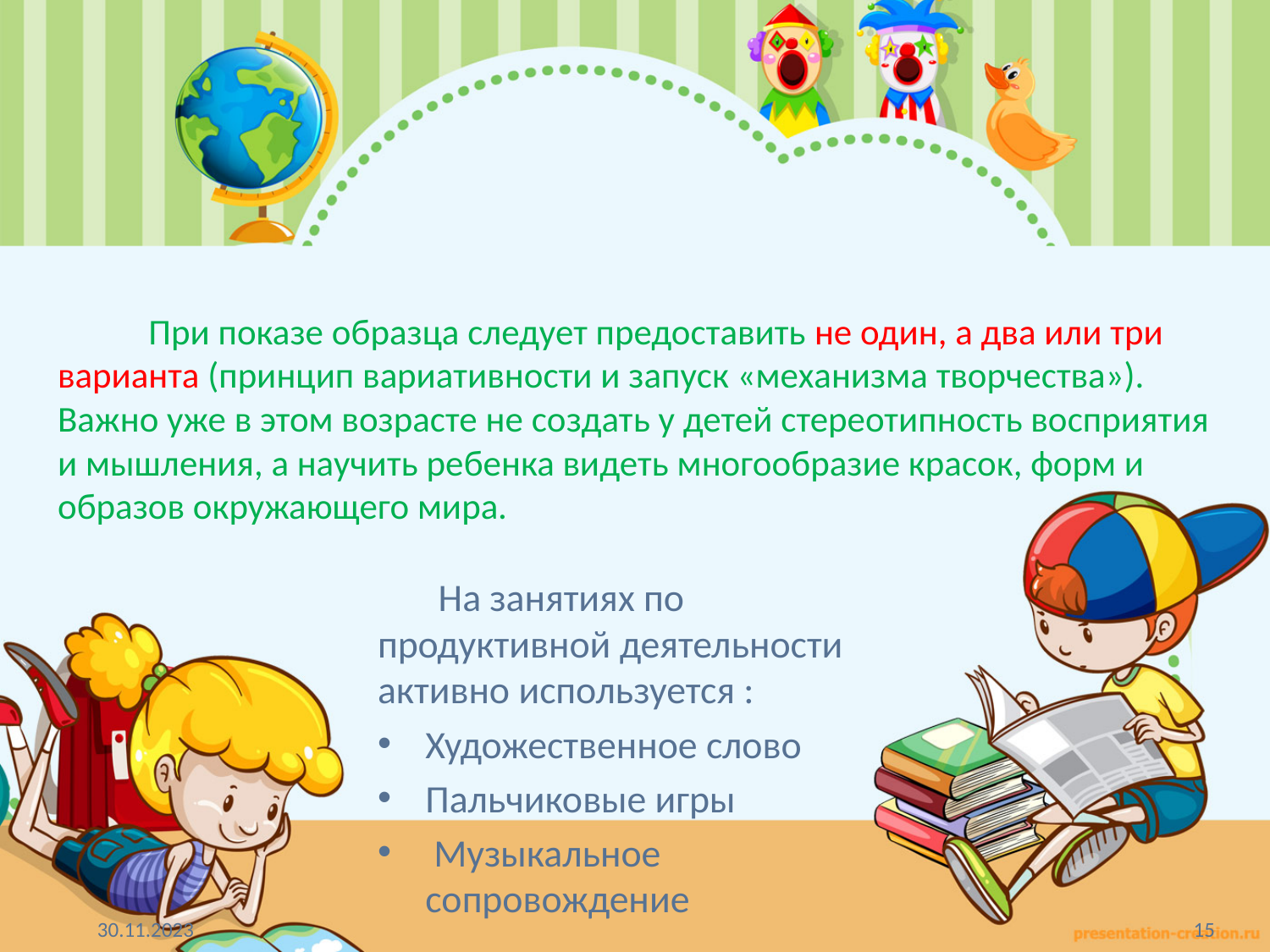

# При показе образца следует предоставить не один, а два или три варианта (принцип вариативности и запуск «механизма творчества»). Важно уже в этом возрасте не создать у детей стереотипность восприятия и мышления, а научить ребенка видеть многообразие красок, форм и образов окружающего мира.
       На занятиях по продуктивной деятельности активно используется :
Художественное слово
Пальчиковые игры
 Музыкальное сопровождение